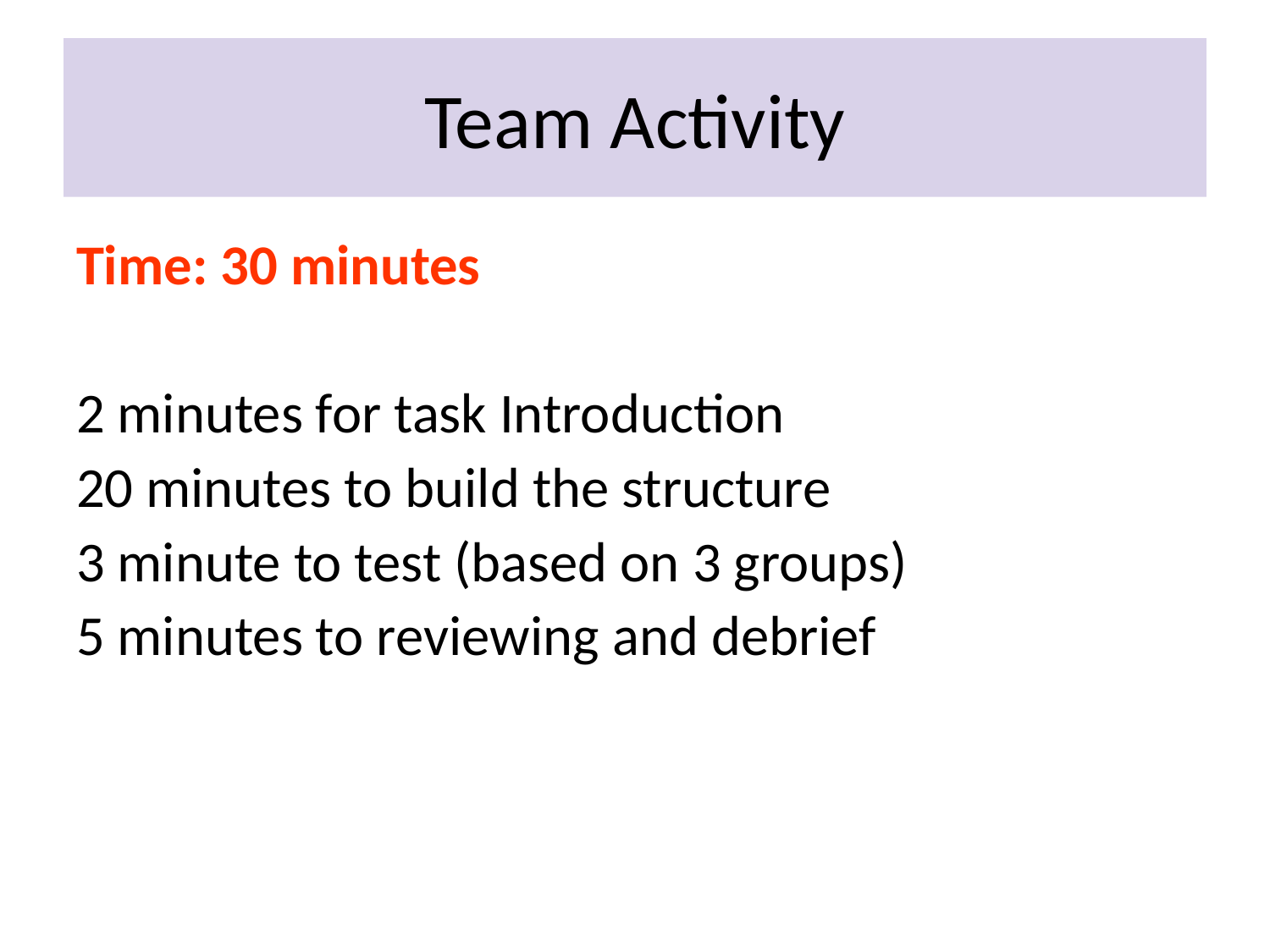

# Team Activity
Time: 30 minutes

2 minutes for task Introduction
20 minutes to build the structure
3 minute to test (based on 3 groups)
5 minutes to reviewing and debrief